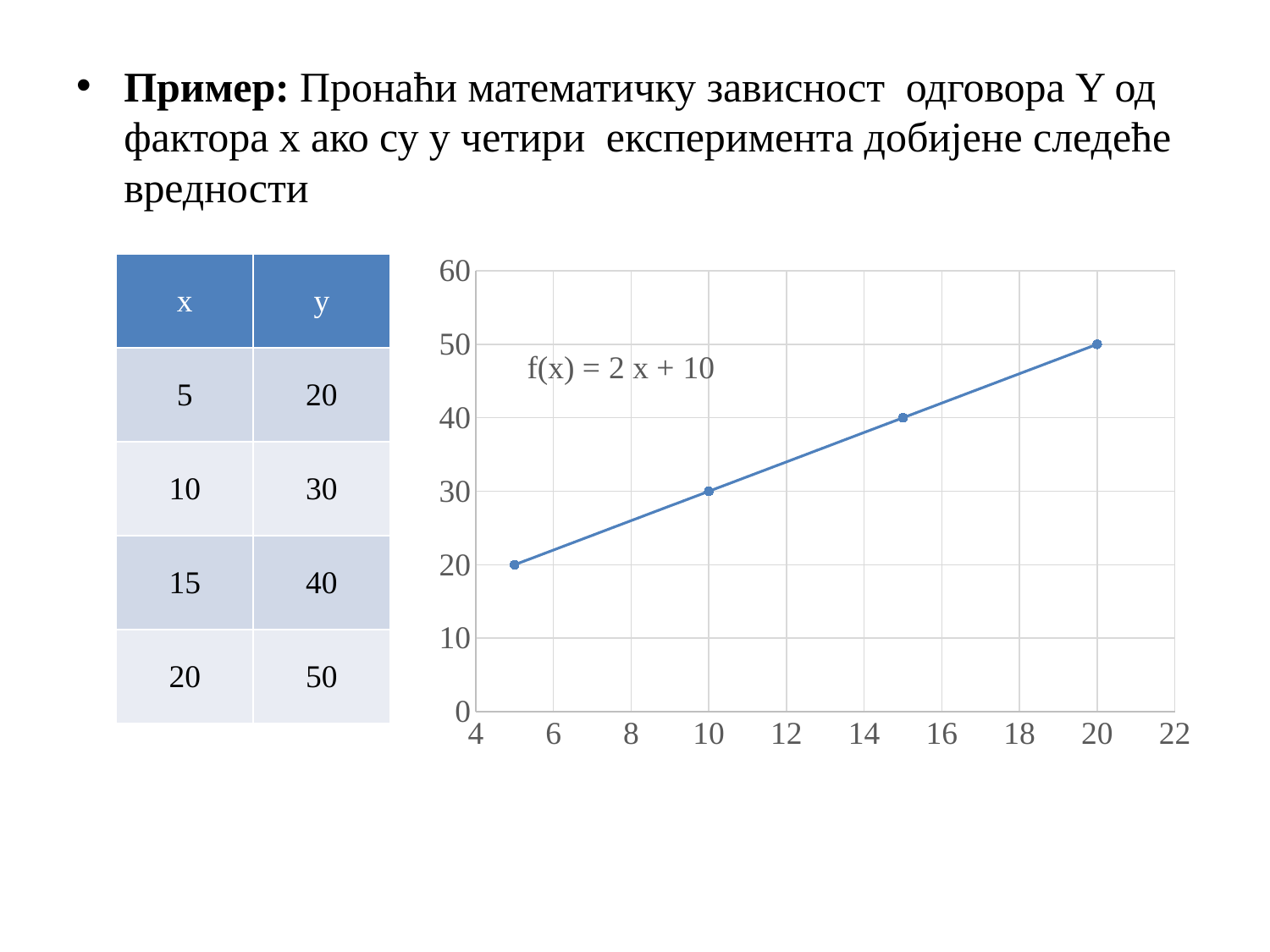

Пример: Пронаћи математичку зависност  одговора Y од фактора x ако су у четири  експеримента добијене следеће вредности

### Chart

| Category |  |
|---|---|
| x | y |
| --- | --- |
| 5 | 20 |
| 10 | 30 |
| 15 | 40 |
| 20 | 50 |